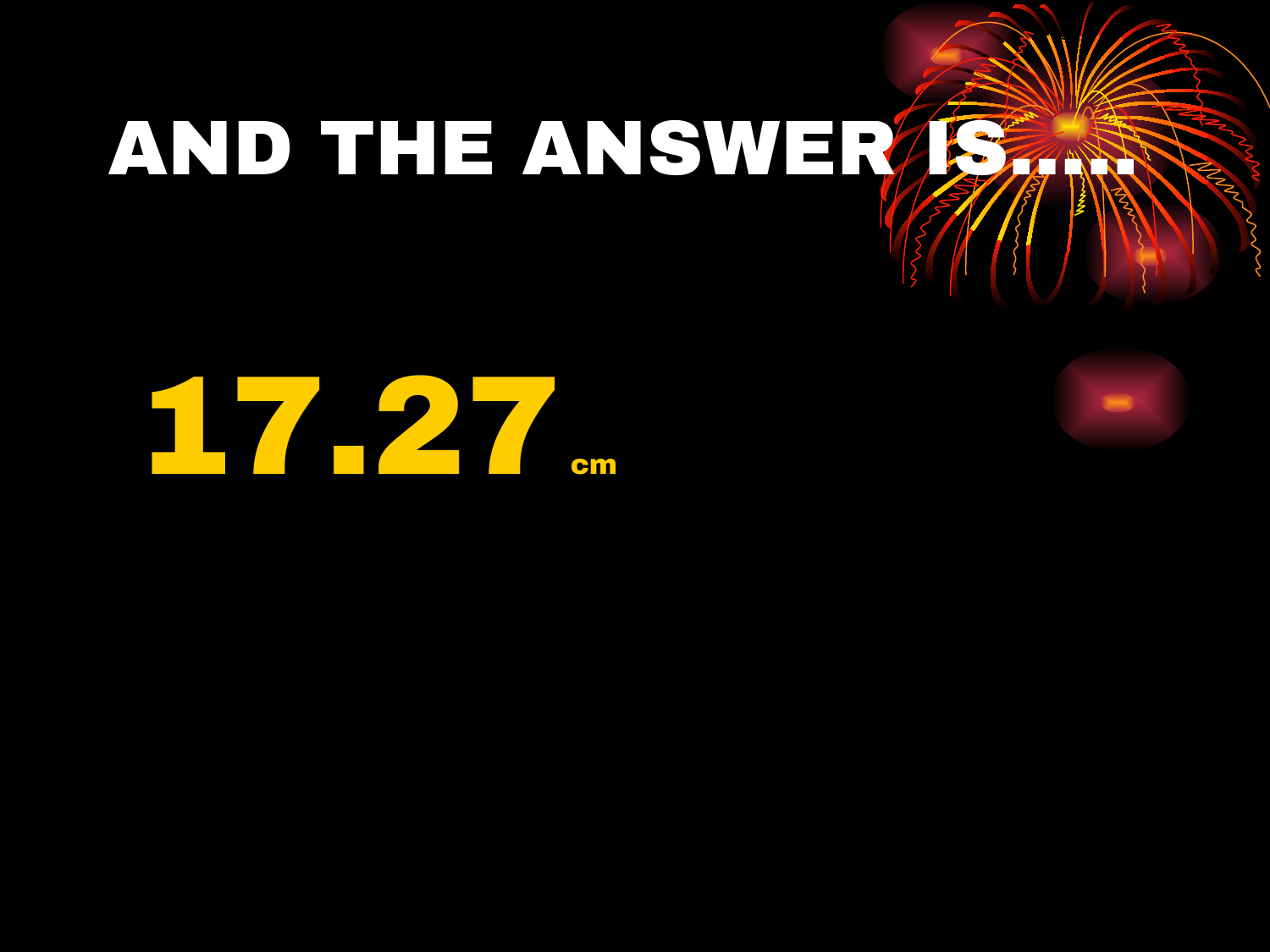

# AND THE ANSWER IS…..

17.27 cm